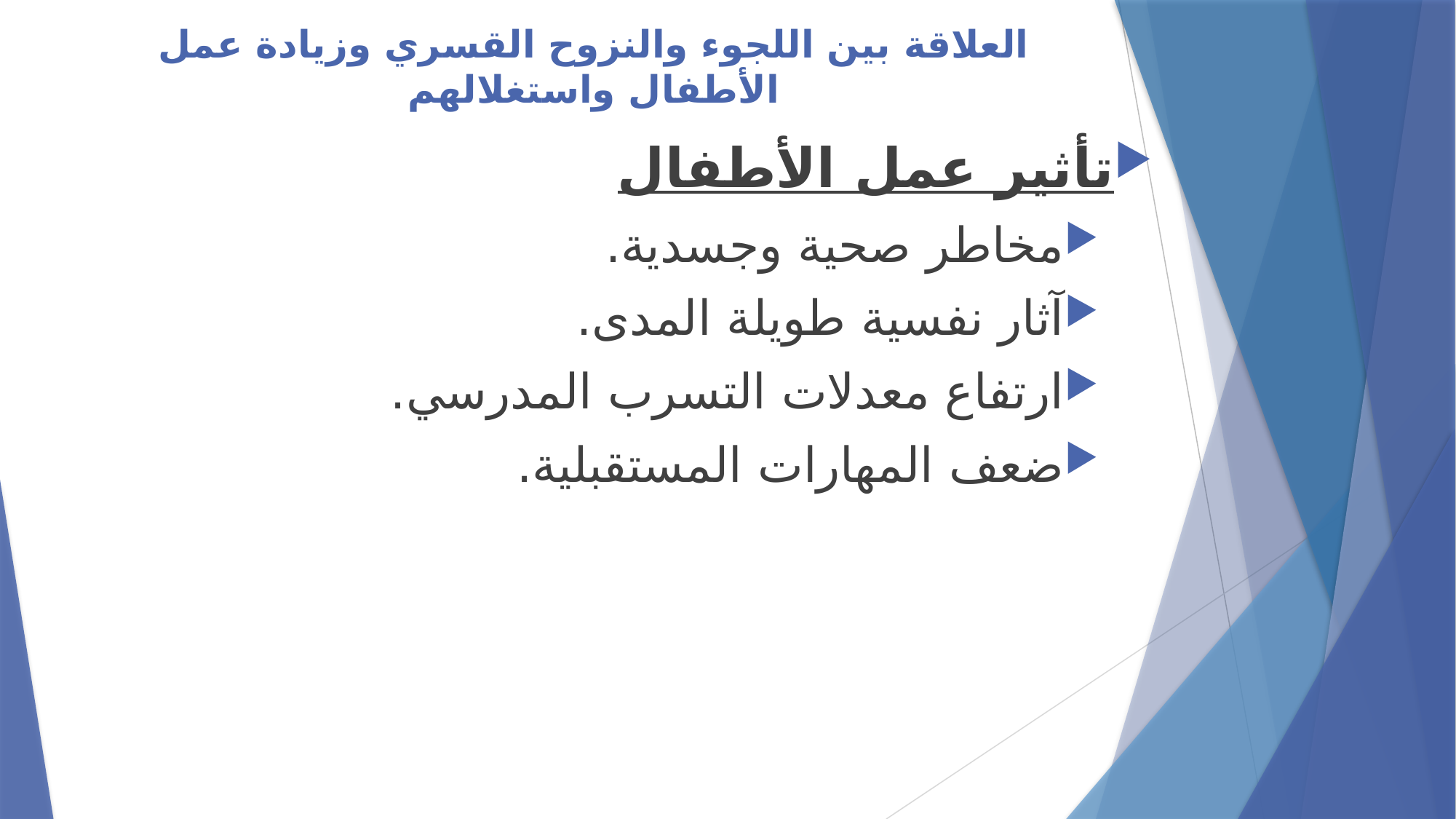

# العلاقة بين اللجوء والنزوح القسري وزيادة عمل الأطفال واستغلالهم
تأثير عمل الأطفال
مخاطر صحية وجسدية.
آثار نفسية طويلة المدى.
ارتفاع معدلات التسرب المدرسي.
ضعف المهارات المستقبلية.